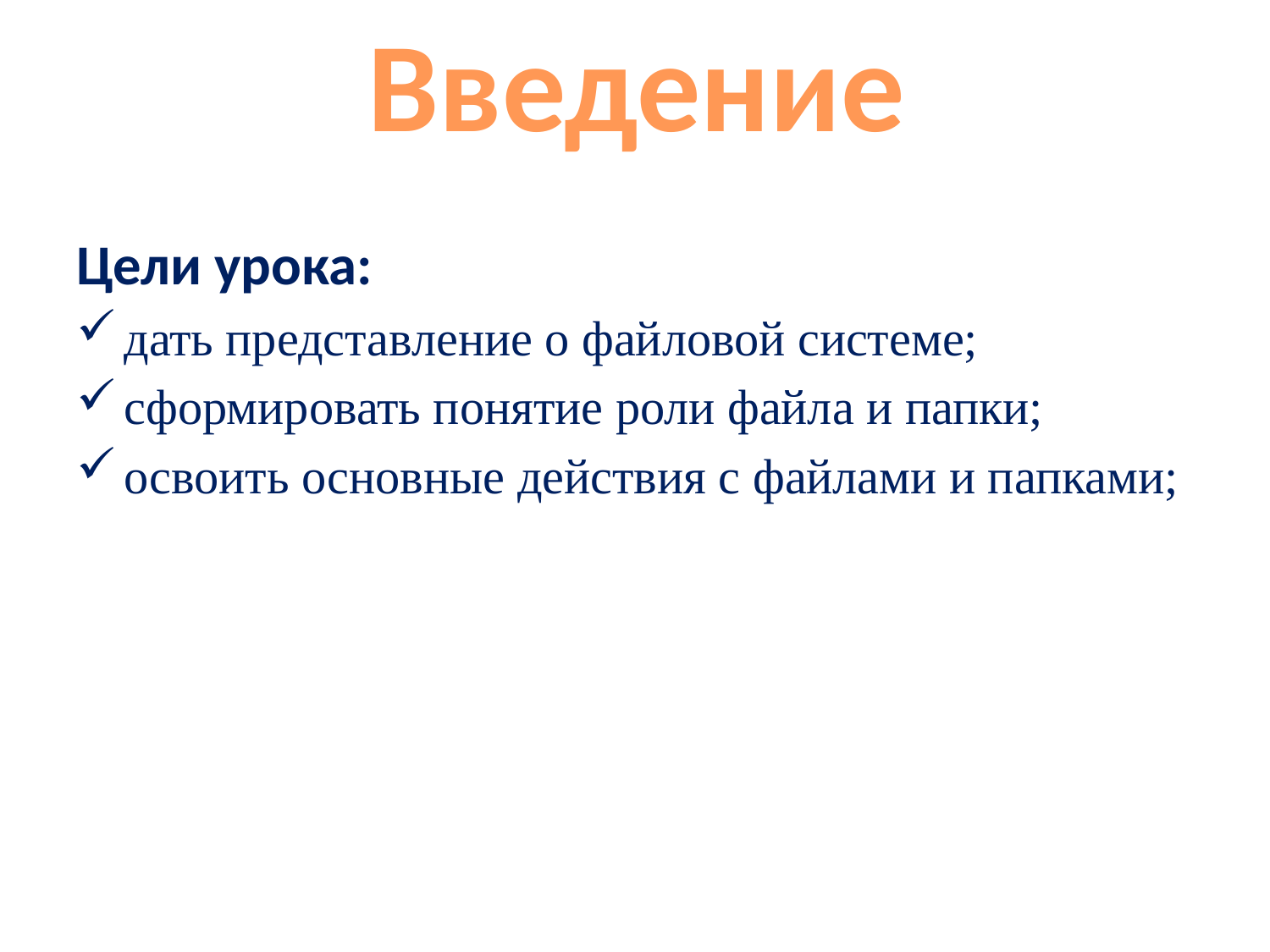

# Введение
Цели урока:
дать представление о файловой системе;
сформировать понятие роли файла и папки;
освоить основные действия с файлами и папками;